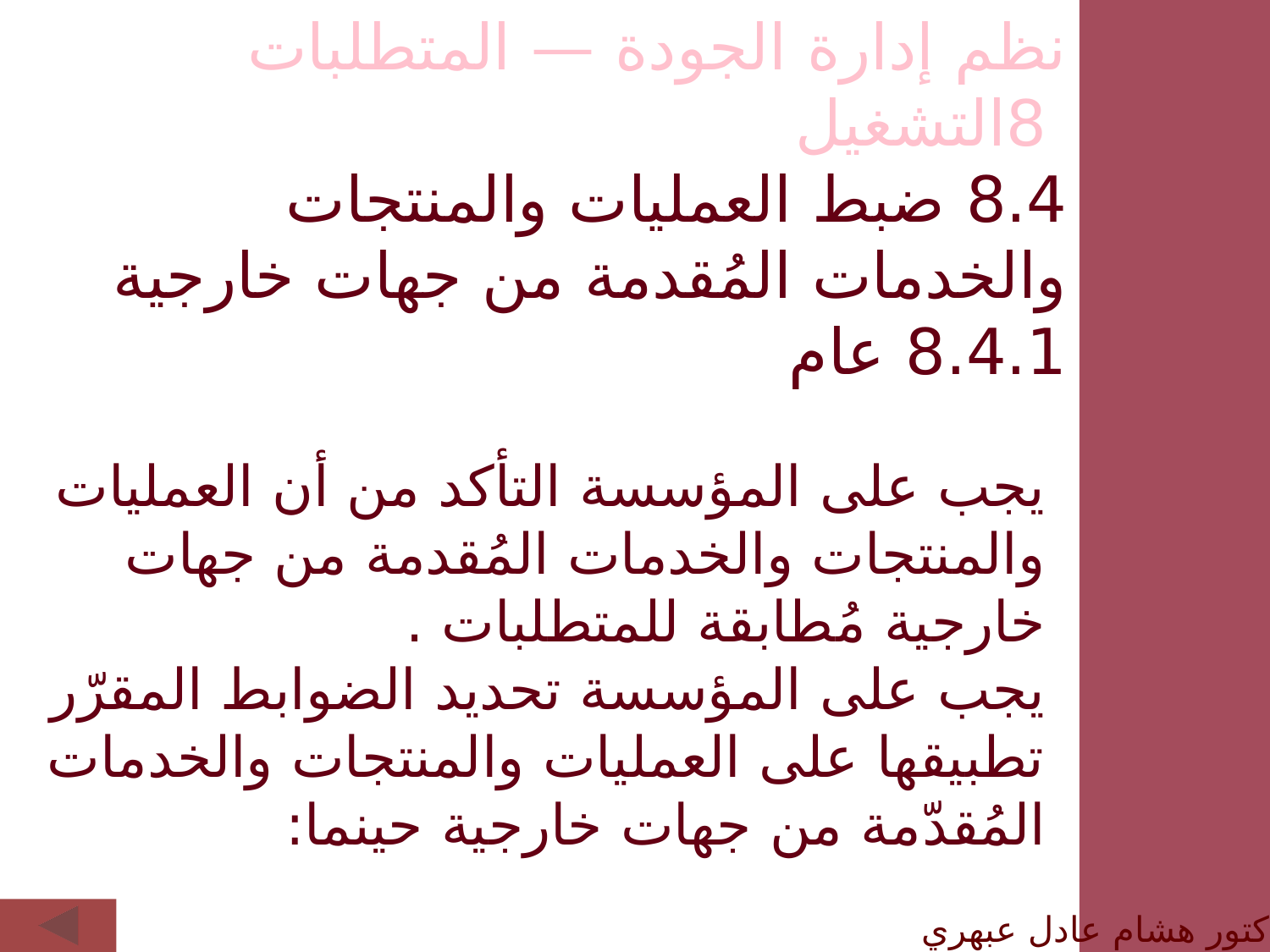

نظم إدارة الجودة — المتطلبات
 8التشغيل
8.4 ضبط العمليات والمنتجات والخدمات المُقدمة من جهات خارجية
8.4.1 عام

يجب على المؤسسة التأكد من أن العمليات والمنتجات والخدمات المُقدمة من جهات خارجية مُطابقة للمتطلبات .
يجب على المؤسسة تحديد الضوابط المقرّر تطبيقها على العمليات والمنتجات والخدمات المُقدّمة من جهات خارجية حينما:

الدكتور هشام عادل عبهري